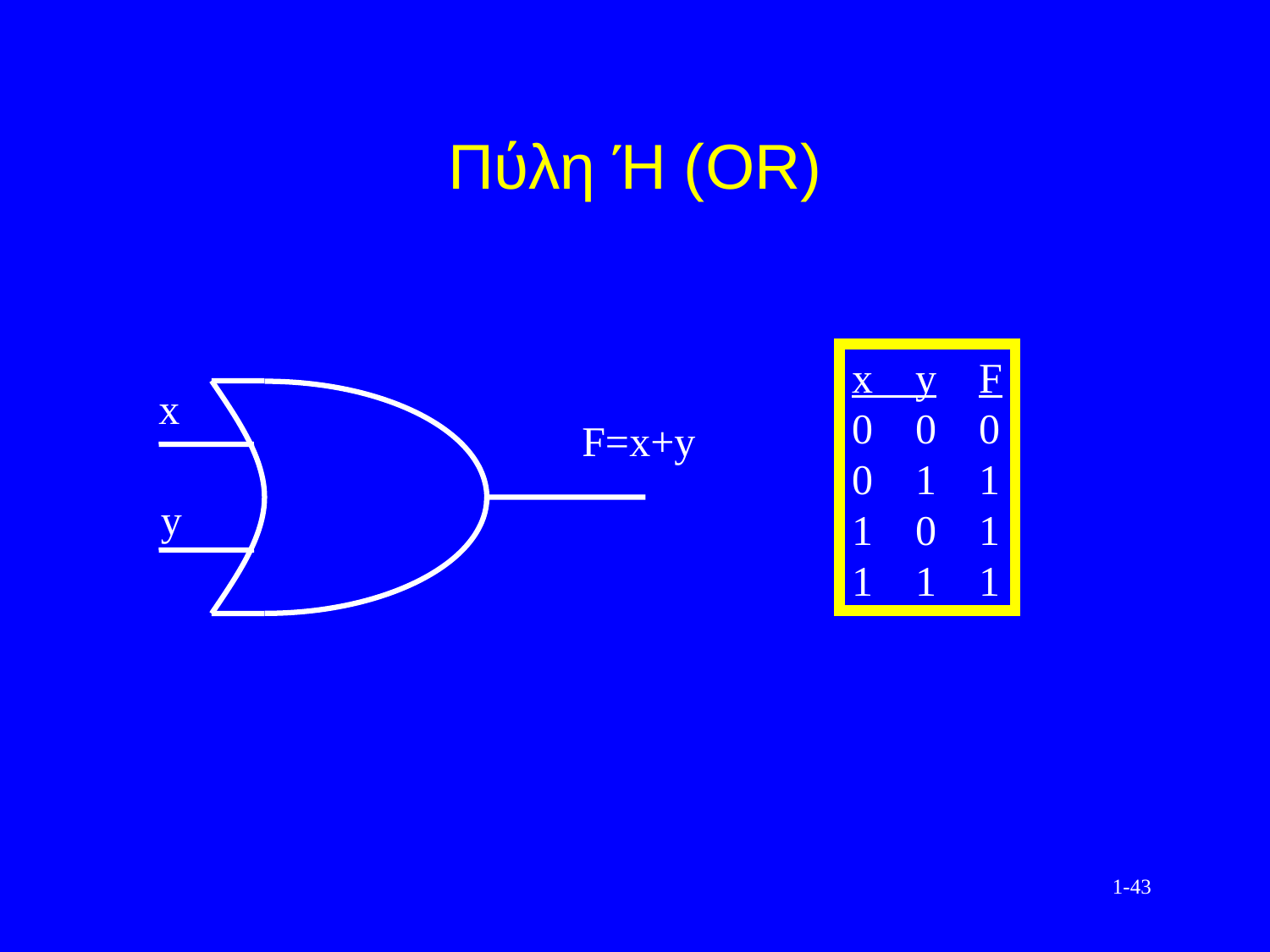

# Πύλη Ή (OR)
x    y	F
0    0	0
0    1	1
1    0	1
1    1	1
x

F=x+y

y